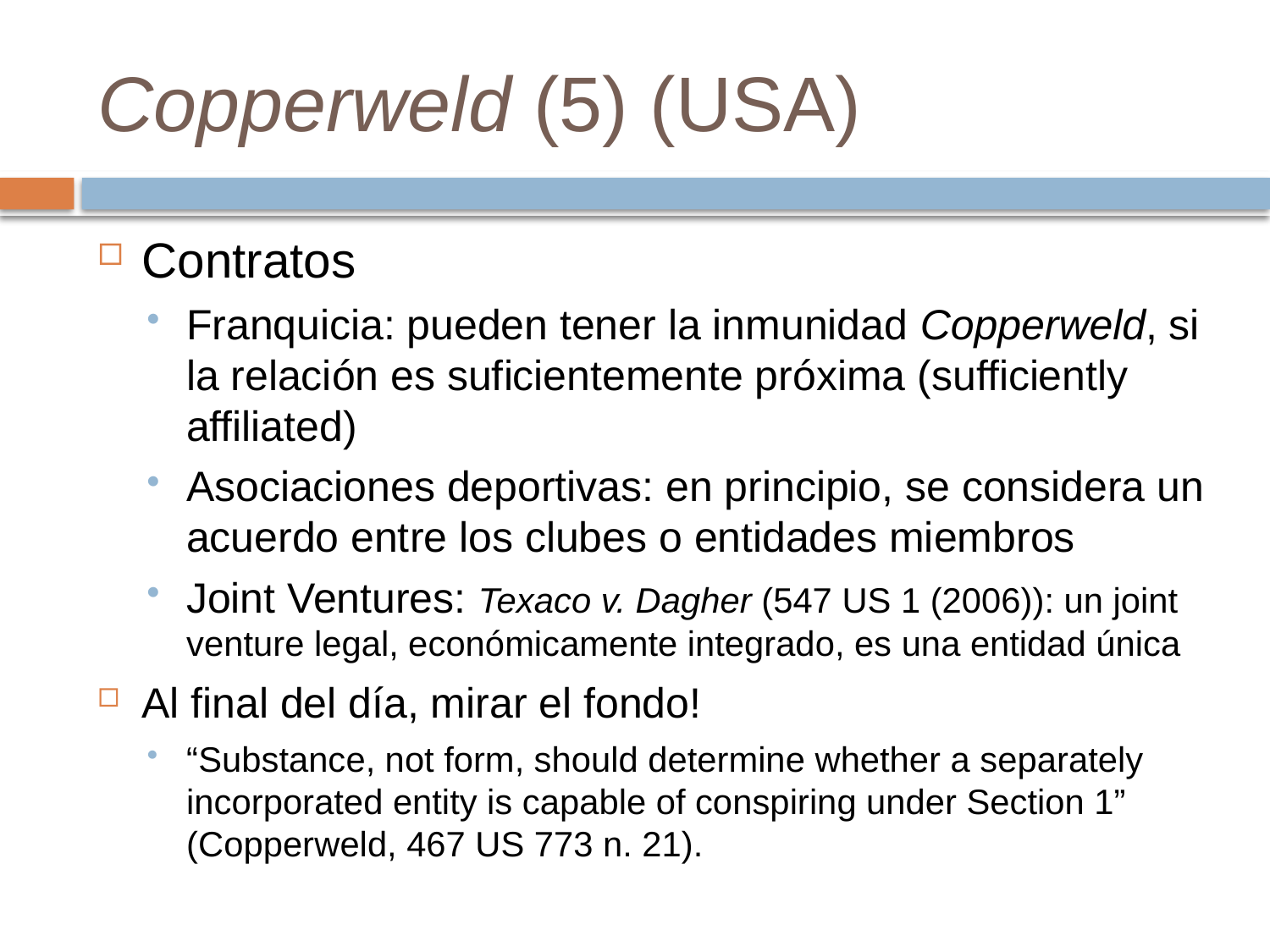

# Copperweld (5) (USA)
Contratos
Franquicia: pueden tener la inmunidad Copperweld, si la relación es suficientemente próxima (sufficiently affiliated)
Asociaciones deportivas: en principio, se considera un acuerdo entre los clubes o entidades miembros
Joint Ventures: Texaco v. Dagher (547 US 1 (2006)): un joint venture legal, económicamente integrado, es una entidad única
Al final del día, mirar el fondo!
“Substance, not form, should determine whether a separately incorporated entity is capable of conspiring under Section 1” (Copperweld, 467 US 773 n. 21).